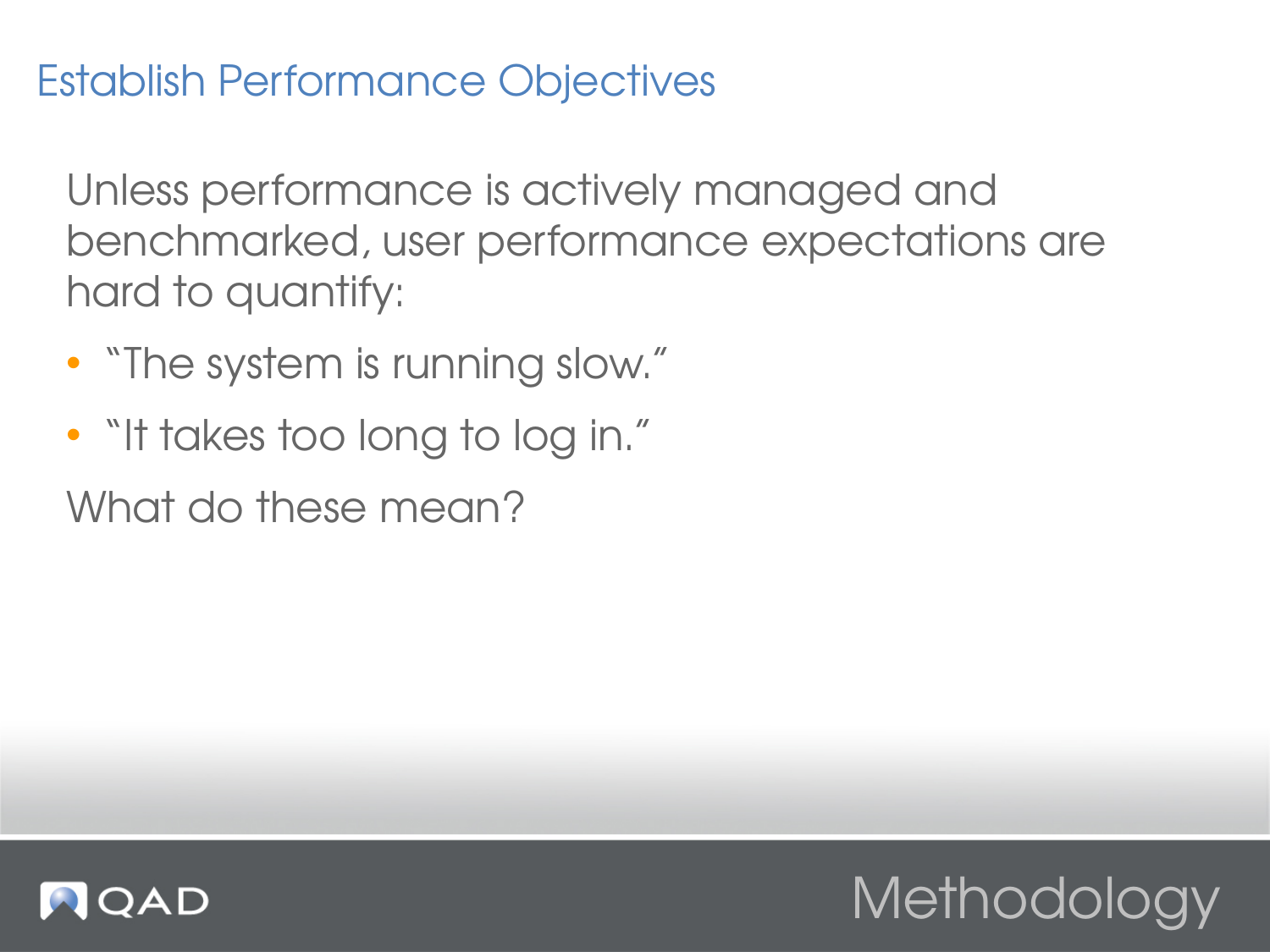

Establish Performance Objectives
Unless performance is actively managed and benchmarked, user performance expectations are hard to quantify:
“The system is running slow.”
“It takes too long to log in.”
What do these mean?
# Methodology